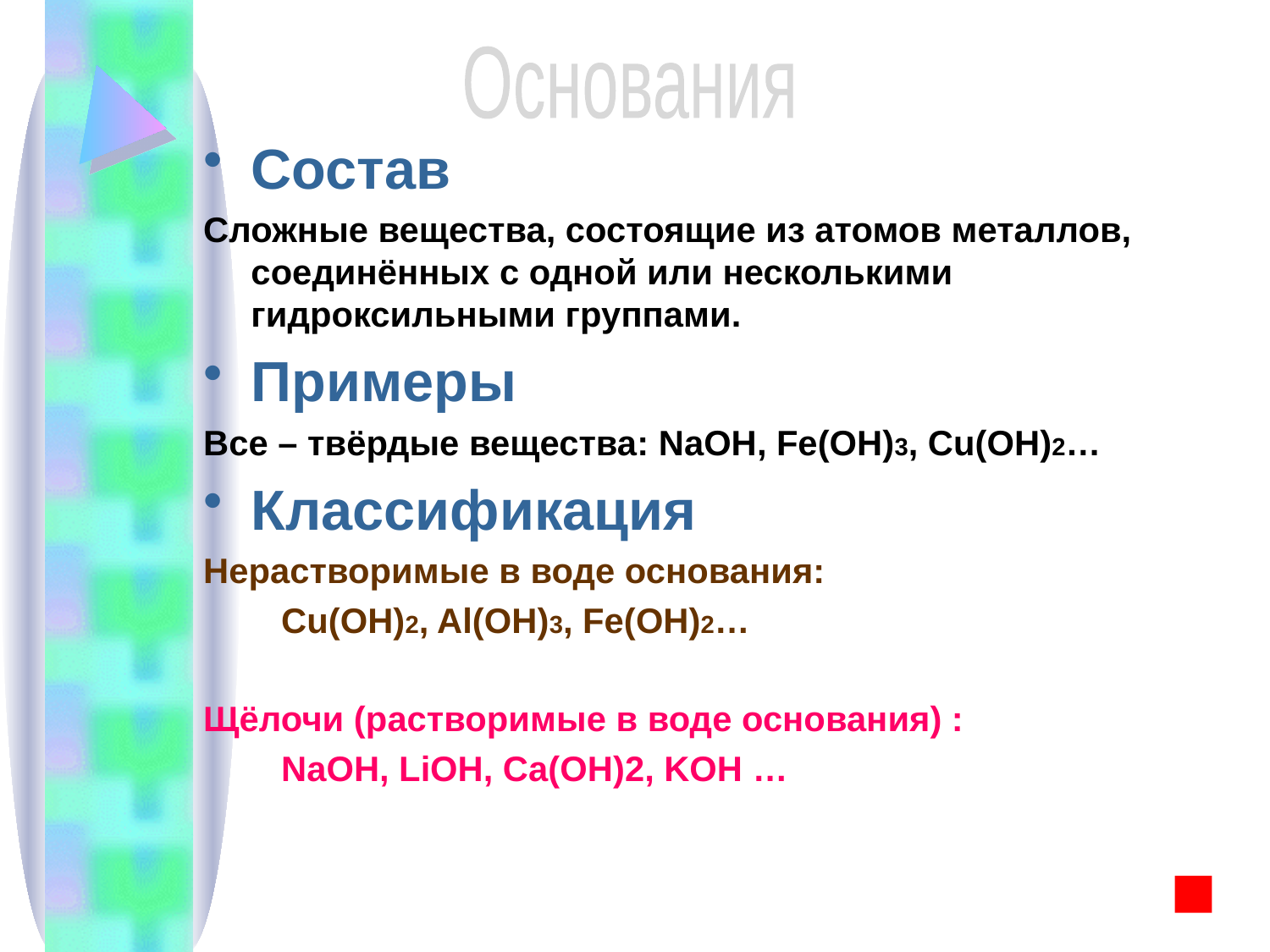

Основания
Состав
Сложные вещества, состоящие из атомов металлов, соединённых с одной или несколькими гидроксильными группами.
Примеры
Все – твёрдые вещества: NaOH, Fe(OH)3, Cu(OH)2…
Классификация
Нерастворимые в воде основания:
        Cu(OH)2, Al(OH)3, Fe(OH)2…

Щёлочи (растворимые в воде основания) :
        NaOH, LiOH, Ca(OH)2, KOH …